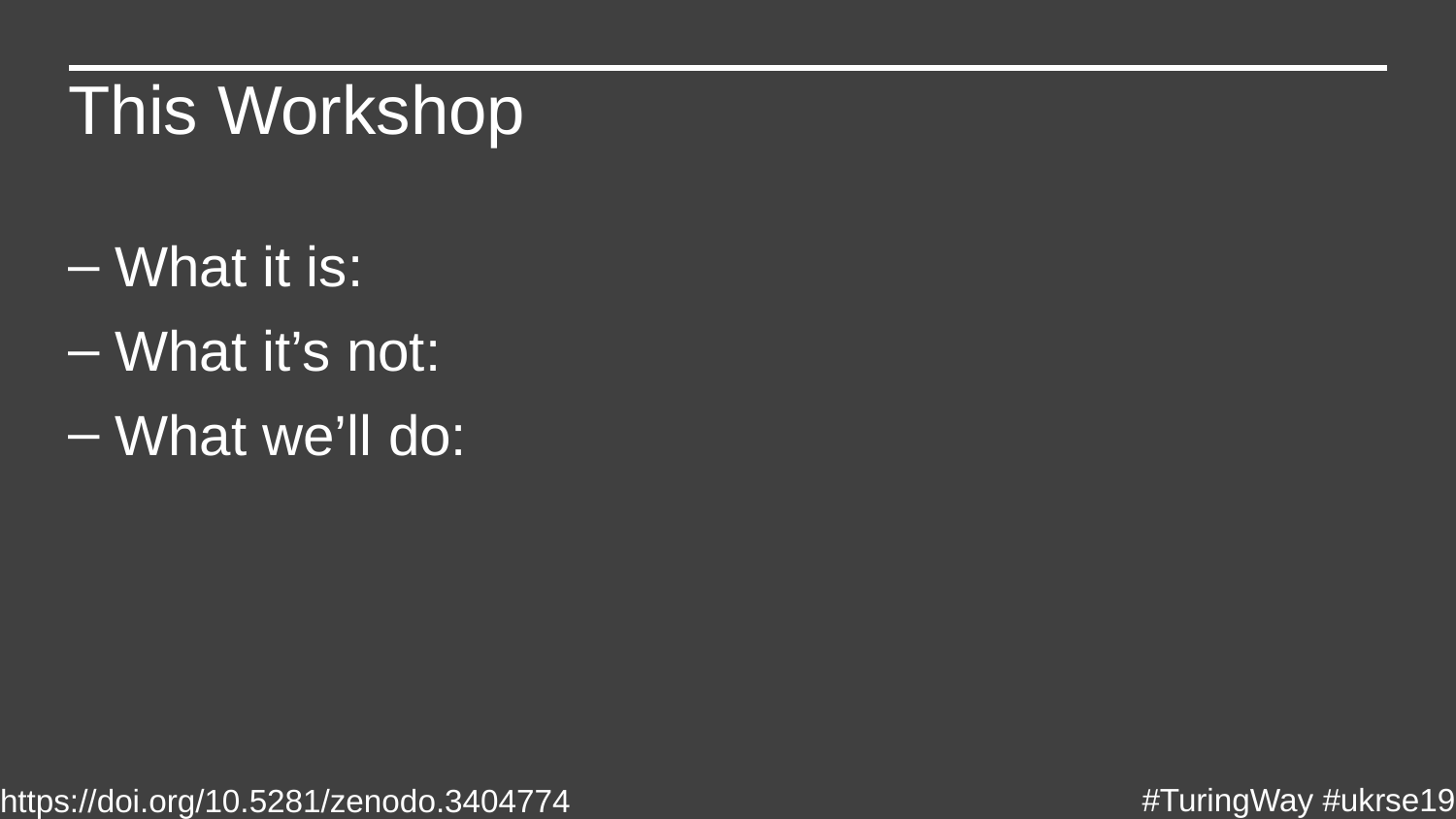

This Workshop
What it is:
What it’s not:
What we’ll do:
https://doi.org/10.5281/zenodo.3404774
#TuringWay #ukrse19